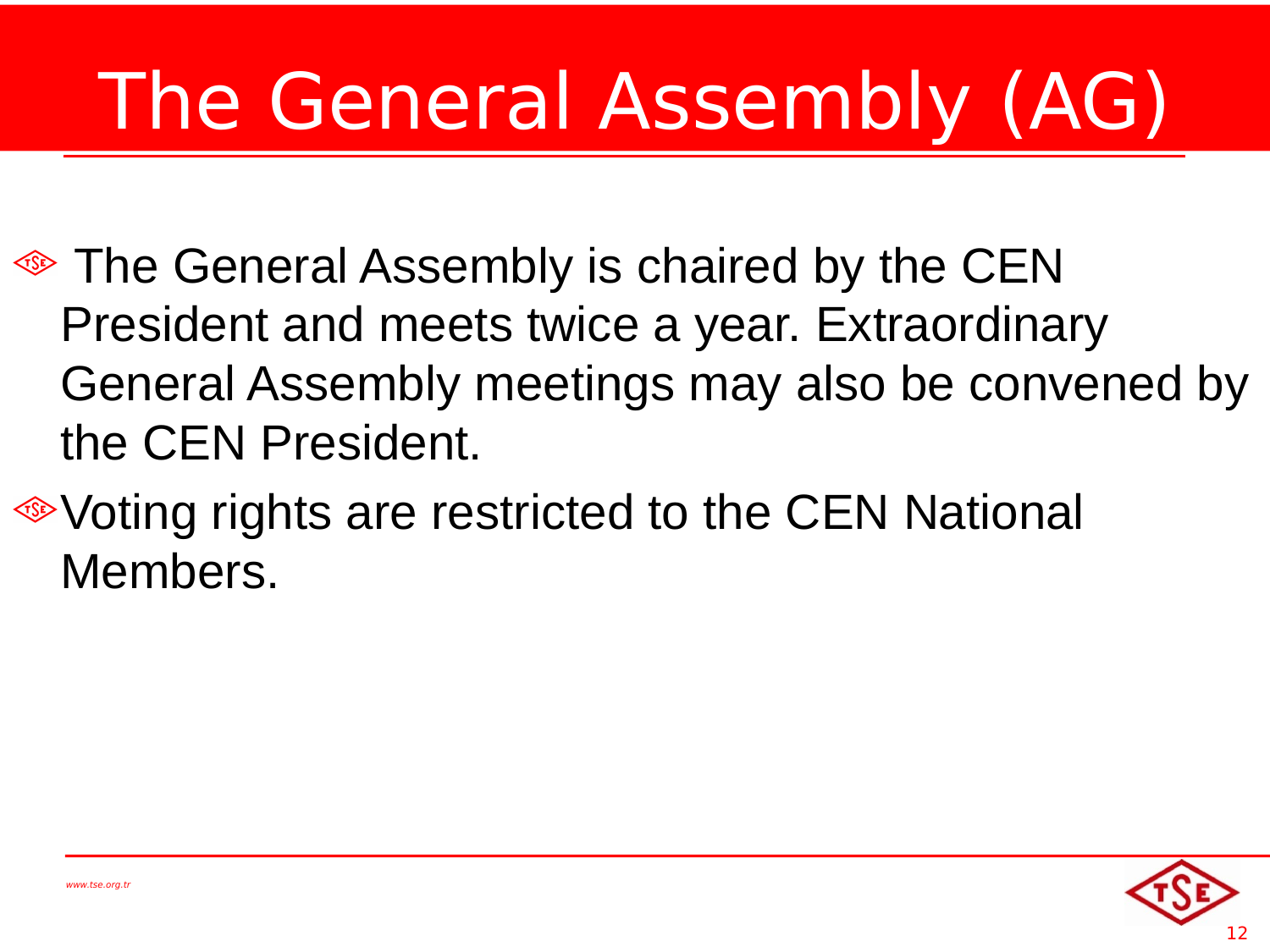

# The General Assembly (AG)
 The General Assembly is chaired by the CEN President and meets twice a year. Extraordinary General Assembly meetings may also be convened by the CEN President.
Voting rights are restricted to the CEN National Members.

www.tse.org.tr
12